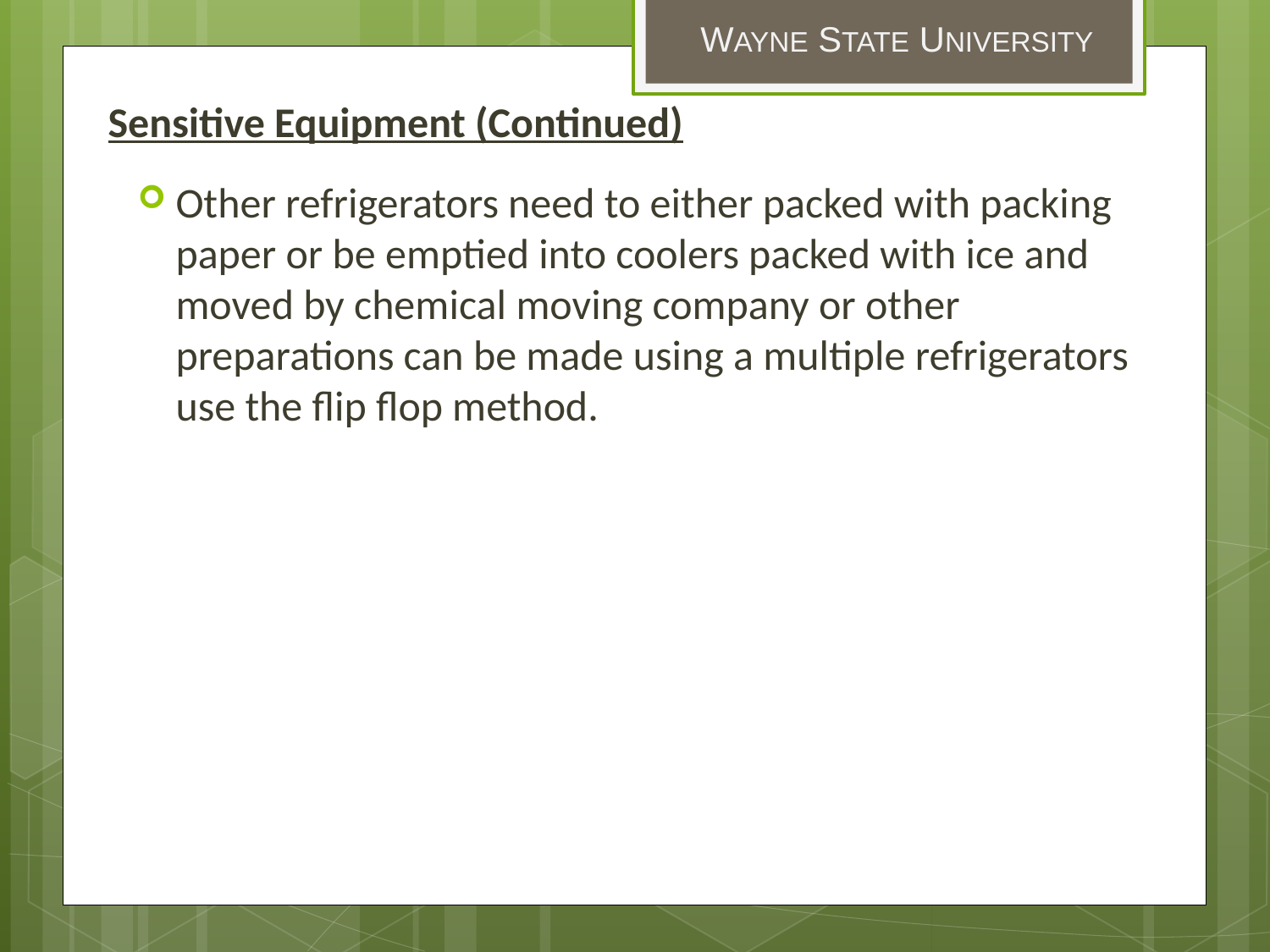

WAYNE STATE UNIVERSITY
# Sensitive Equipment (Continued)

Other refrigerators need to either packed with packing paper or be emptied into coolers packed with ice and moved by chemical moving company or other preparations can be made using a multiple refrigerators use the flip flop method.